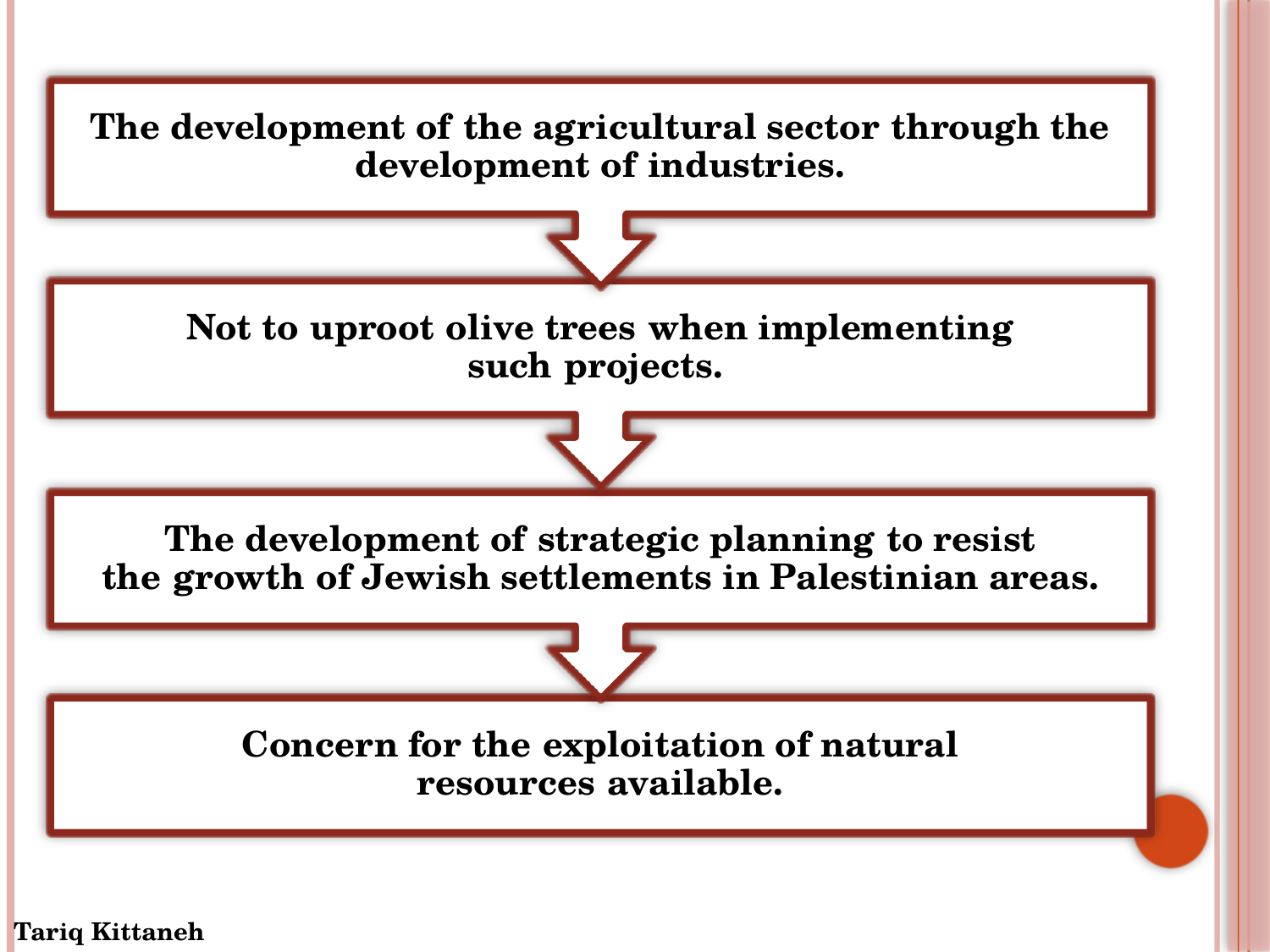

Concern for the exploitation of natural resources available.
The development of strategic planning to resist the growth of Jewish settlements in Palestinian areas.
Not to uproot olive trees when implementing such projects.
The development of the agricultural sector through the development of industries.
Tariq Kittaneh